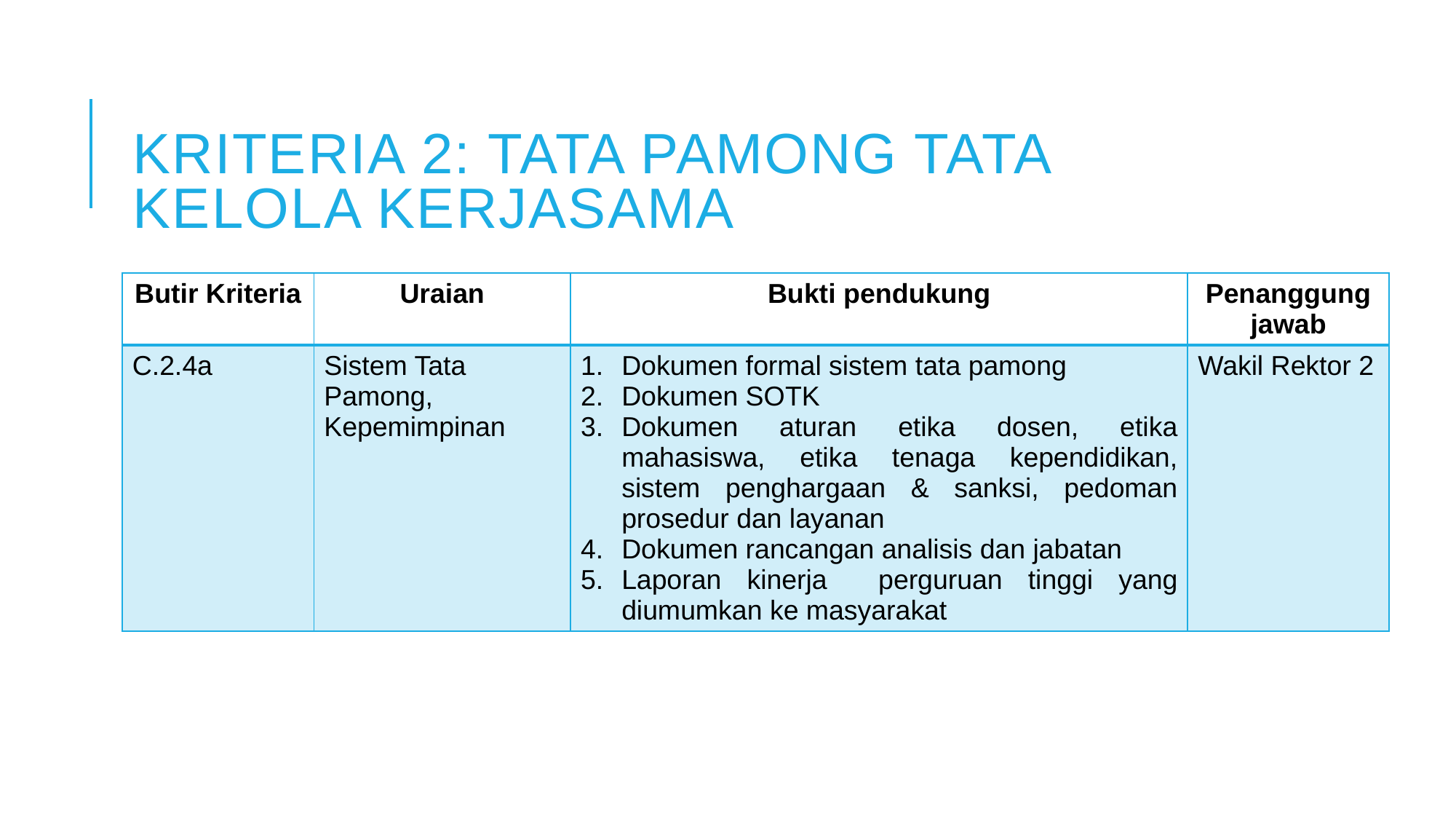

# kriteria 2: Tata Pamong tata kelola kerjasama
| Butir Kriteria | Uraian | Bukti pendukung | Penanggung jawab |
| --- | --- | --- | --- |
| C.2.4a | Sistem Tata Pamong, Kepemimpinan | Dokumen formal sistem tata pamong Dokumen SOTK Dokumen aturan etika dosen, etika mahasiswa, etika tenaga kependidikan, sistem penghargaan & sanksi, pedoman prosedur dan layanan Dokumen rancangan analisis dan jabatan Laporan kinerja perguruan tinggi yang diumumkan ke masyarakat | Wakil Rektor 2 |